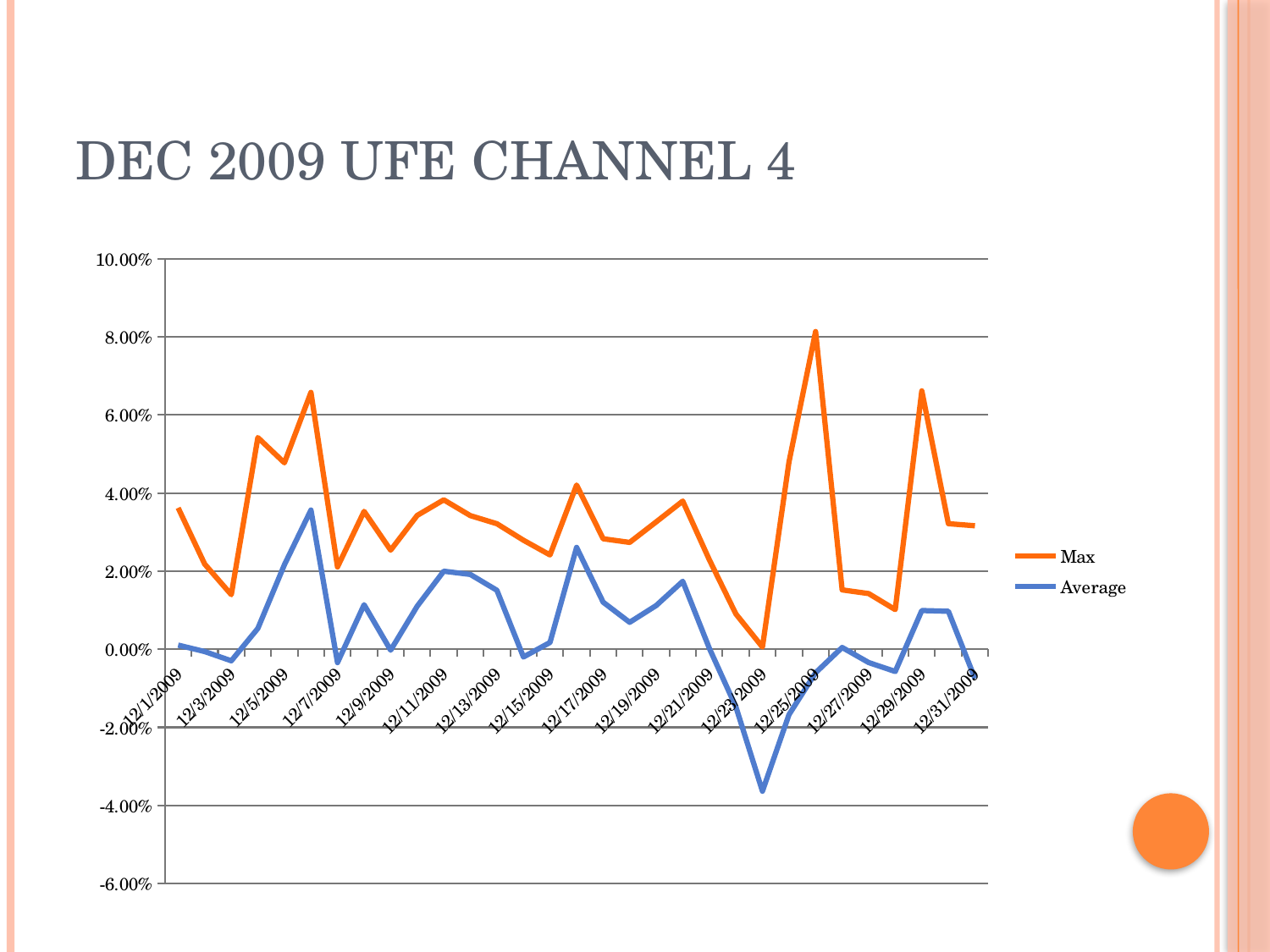

# Dec 2009 UFE Channel 4

### Chart

| Category | Max | Average |
|---|---|---|
| 40148 | 0.0362138342761591 | 0.0010489082191174838 |
| 40149 | 0.021808970234117087 | -0.0005989633553007039 |
| 40150 | 0.013960736371745571 | -0.0029669115782905617 |
| 40151 | 0.054204683956563506 | 0.00531990975576347 |
| 40152 | 0.047750080578548924 | 0.021626546871599733 |
| 40153 | 0.06577401931386558 | 0.03564924672807266 |
| 40154 | 0.021077708108760886 | -0.0034356419890716043 |
| 40155 | 0.03530645323686127 | 0.011388638421667463 |
| 40156 | 0.02537050603092427 | -0.0002620968188967853 |
| 40157 | 0.034264791622595055 | 0.0110048491254572 |
| 40158 | 0.038265380501804246 | 0.019987194306283484 |
| 40159 | 0.03421972838330606 | 0.019140865329718208 |
| 40160 | 0.03214130781291901 | 0.015085083654769686 |
| 40161 | 0.027917510075545056 | -0.0019955141013838582 |
| 40162 | 0.024150596393940654 | 0.0017314148058185477 |
| 40163 | 0.04204896035956788 | 0.02607447190427185 |
| 40164 | 0.02829292642299819 | 0.012039541577608517 |
| 40165 | 0.027359138212765487 | 0.006888397405569838 |
| 40166 | 0.03262074223037372 | 0.011181425415622573 |
| 40167 | 0.03794457793788488 | 0.017386352005629154 |
| 40168 | 0.02290465028269681 | 0.00023025188618435913 |
| 40169 | 0.009021079297572622 | -0.014768453609014841 |
| 40170 | 0.0005439375787338635 | -0.03635214364345359 |
| 40171 | 0.04797991570789399 | -0.016749713850723654 |
| 40172 | 0.08136413314629908 | -0.006025970952185351 |
| 40173 | 0.015193472517773495 | 0.00044256438984809315 |
| 40174 | 0.014245949998288281 | -0.003419609310974164 |
| 40175 | 0.010138997572231355 | -0.005703098996833674 |
| 40176 | 0.06616554800537786 | 0.00989853111309976 |
| 40177 | 0.03216318035317081 | 0.009714604636669316 |
| 40178 | 0.03161556372576099 | -0.007508890391583337 |